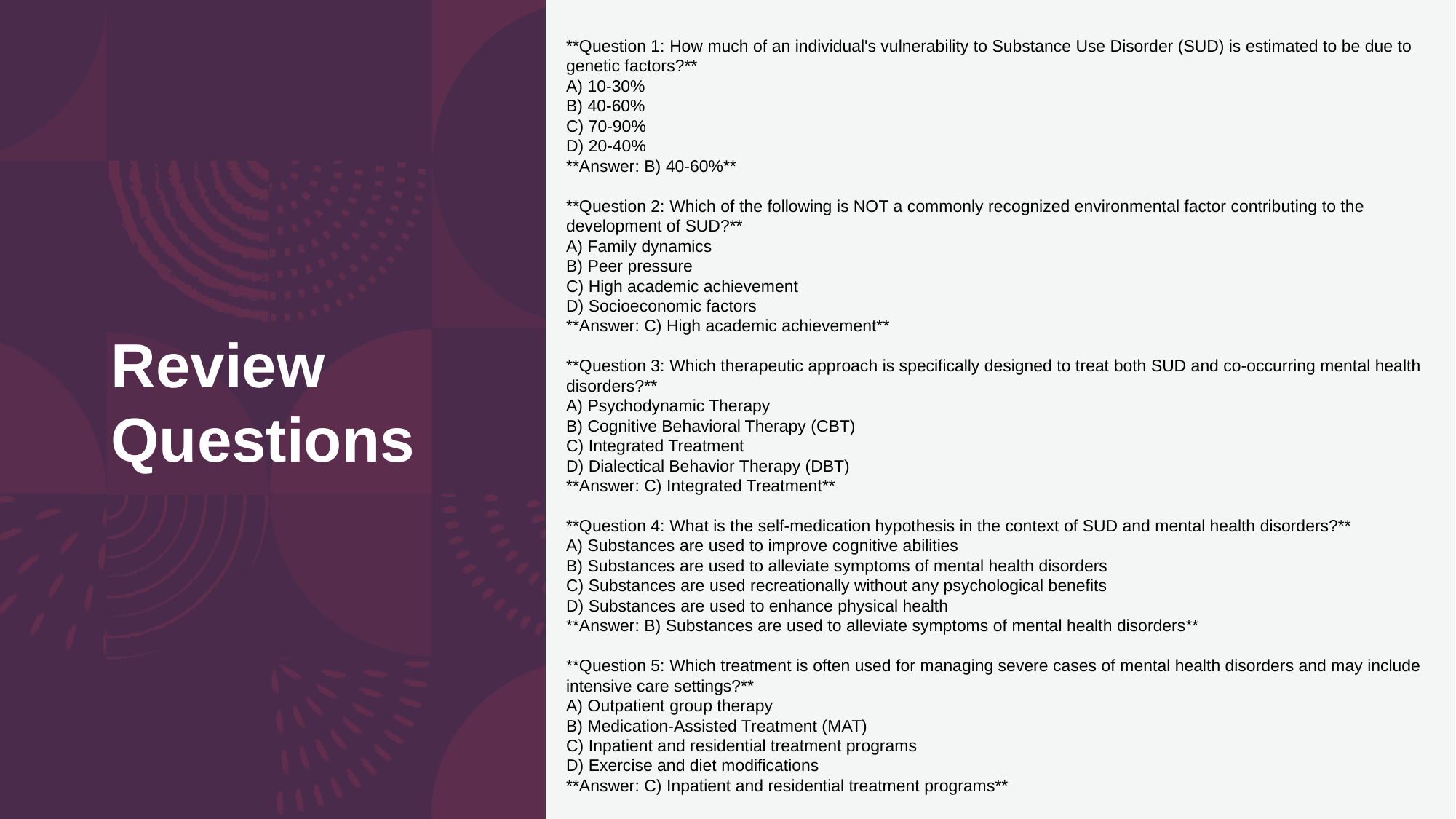

**Question 1: How much of an individual's vulnerability to Substance Use Disorder (SUD) is estimated to be due to genetic factors?**
A) 10-30%
B) 40-60%
C) 70-90%
D) 20-40%
**Answer: B) 40-60%**

**Question 2: Which of the following is NOT a commonly recognized environmental factor contributing to the development of SUD?**
A) Family dynamics
B) Peer pressure
C) High academic achievement
D) Socioeconomic factors
**Answer: C) High academic achievement**

**Question 3: Which therapeutic approach is specifically designed to treat both SUD and co-occurring mental health disorders?**
A) Psychodynamic Therapy
B) Cognitive Behavioral Therapy (CBT)
C) Integrated Treatment
D) Dialectical Behavior Therapy (DBT)
**Answer: C) Integrated Treatment**

**Question 4: What is the self-medication hypothesis in the context of SUD and mental health disorders?**
A) Substances are used to improve cognitive abilities
B) Substances are used to alleviate symptoms of mental health disorders
C) Substances are used recreationally without any psychological benefits
D) Substances are used to enhance physical health
**Answer: B) Substances are used to alleviate symptoms of mental health disorders**

**Question 5: Which treatment is often used for managing severe cases of mental health disorders and may include intensive care settings?**
A) Outpatient group therapy
B) Medication-Assisted Treatment (MAT)
C) Inpatient and residential treatment programs
D) Exercise and diet modifications
**Answer: C) Inpatient and residential treatment programs**
# Review Questions